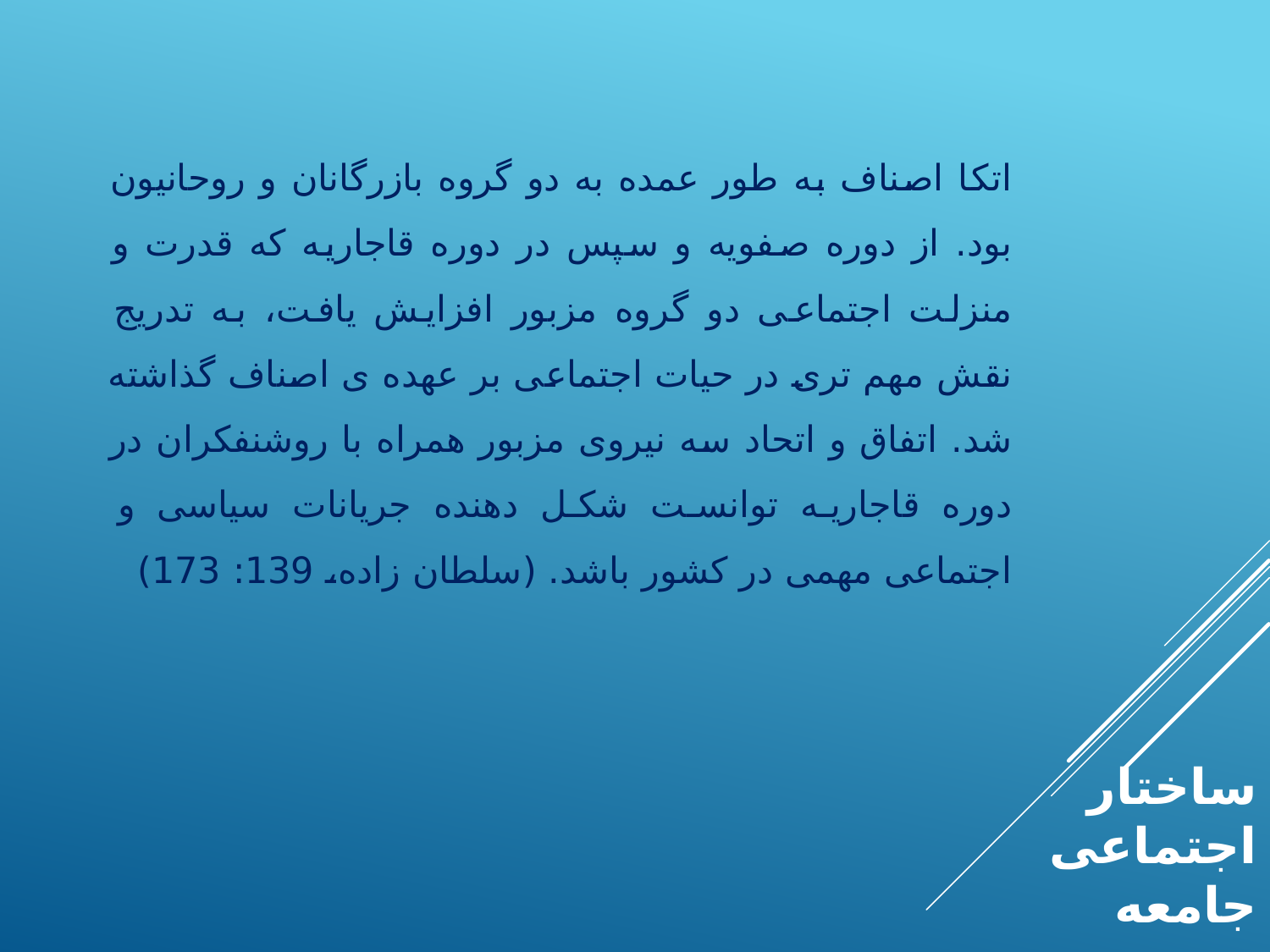

اتکا اصناف به طور عمده به دو گروه بازرگانان و روحانیون بود. از دوره صفویه و سپس در دوره قاجاریه که قدرت و منزلت اجتماعی دو گروه مزبور افزایش یافت، به تدریج نقش مهم تری در حیات اجتماعی بر عهده ی اصناف گذاشته شد. اتفاق و اتحاد سه نیروی مزبور همراه با روشنفکران در دوره قاجاریه توانست شکل دهنده جریانات سیاسی و اجتماعی مهمی در کشور باشد. (سلطان زاده، 139: 173)

# ساختار اجتماعی جامعه